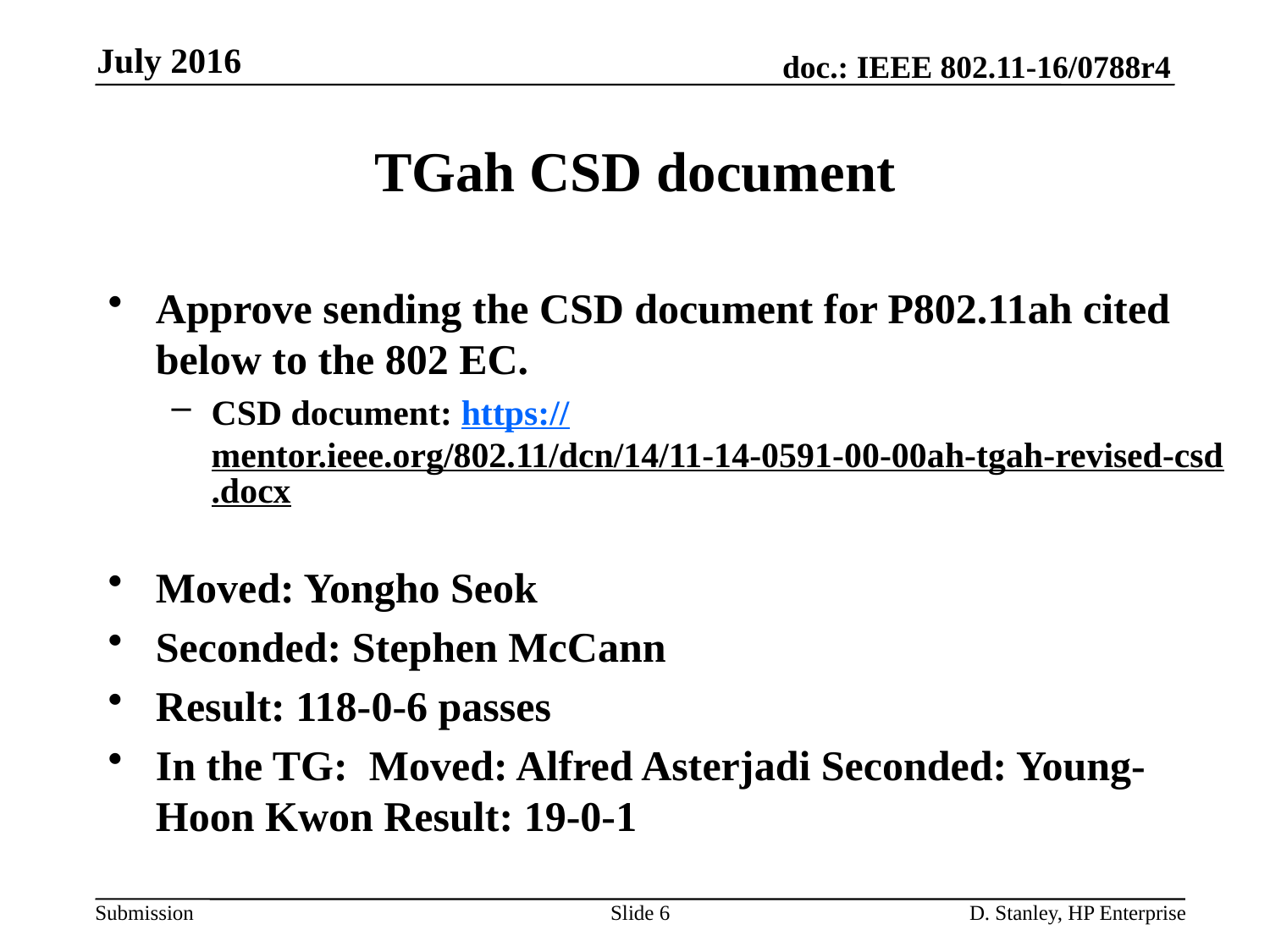

July 2016
# TGah CSD document
Approve sending the CSD document for P802.11ah cited below to the 802 EC.
CSD document: https://mentor.ieee.org/802.11/dcn/14/11-14-0591-00-00ah-tgah-revised-csd.docx
Moved: Yongho Seok
Seconded: Stephen McCann
Result: 118-0-6 passes
In the TG:  Moved: Alfred Asterjadi Seconded: Young-Hoon Kwon Result: 19-0-1

Slide 6
D. Stanley, HP Enterprise